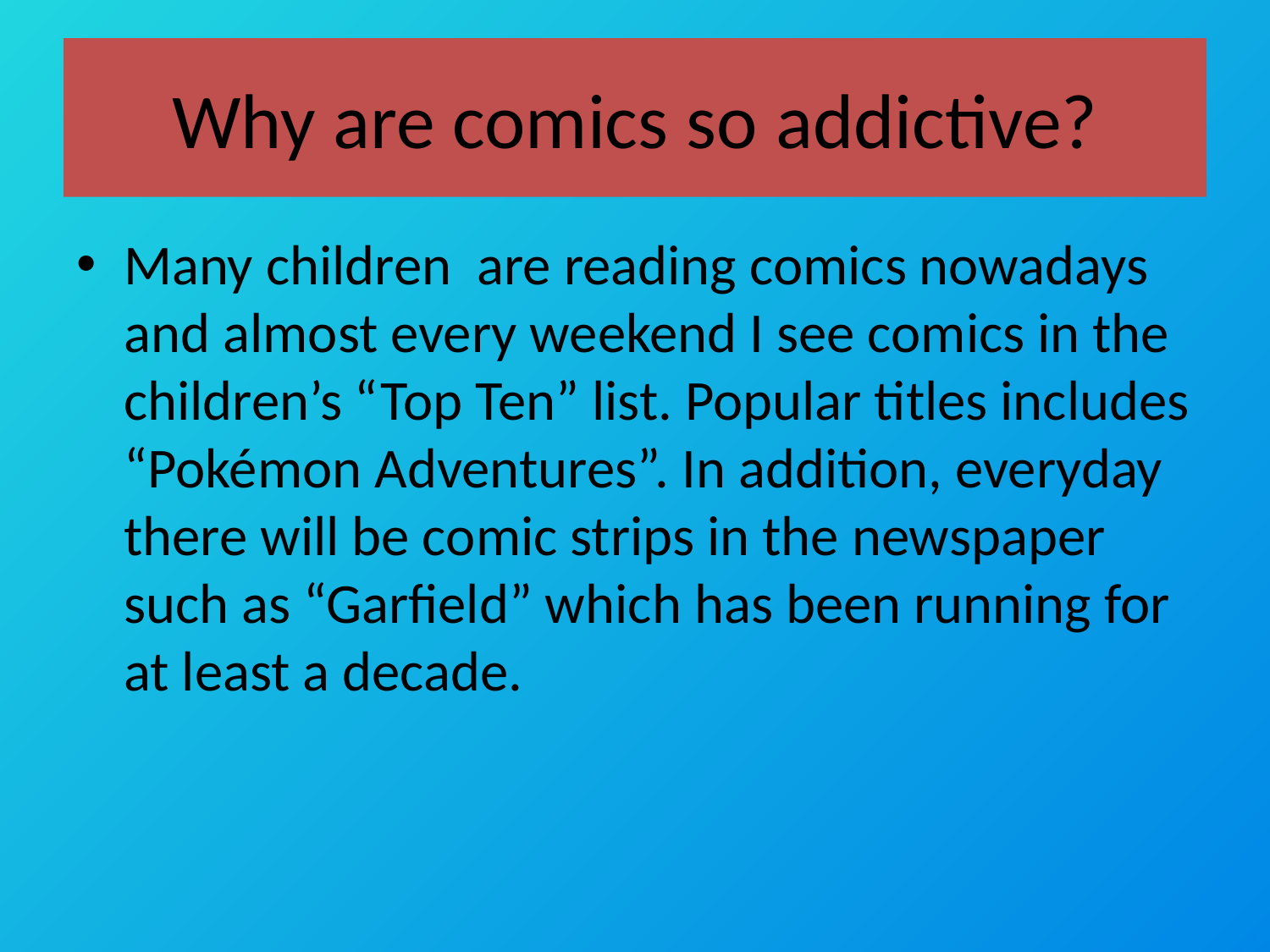

# Why are comics so addictive?
Many children  are reading comics nowadays  and almost every weekend I see comics in the children’s “Top Ten” list. Popular titles includes “Pokémon Adventures”. In addition, everyday there will be comic strips in the newspaper such as “Garfield” which has been running for at least a decade.